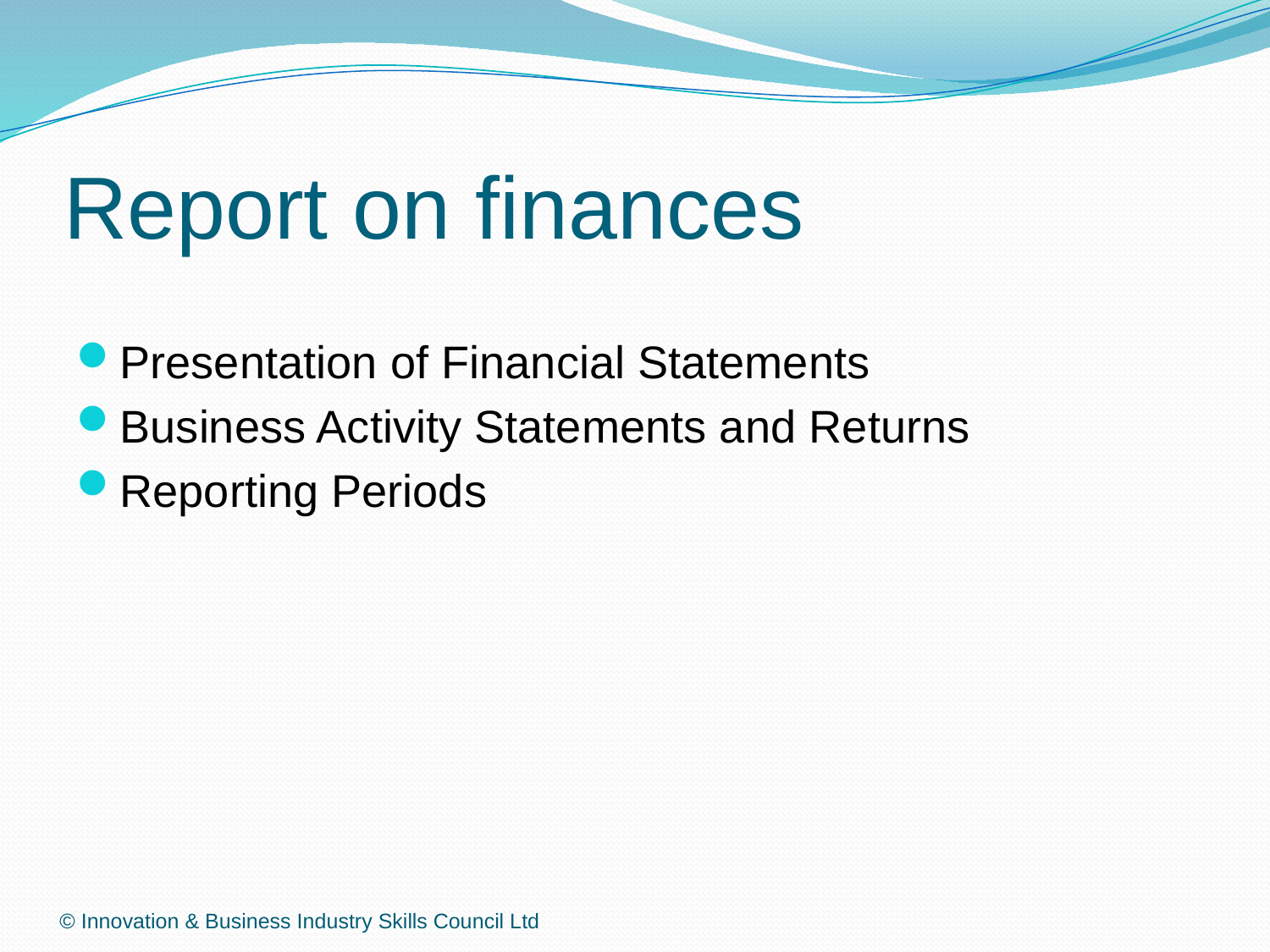

# Report on finances
Presentation of Financial Statements
Business Activity Statements and Returns
Reporting Periods

© Innovation & Business Industry Skills Council Ltd